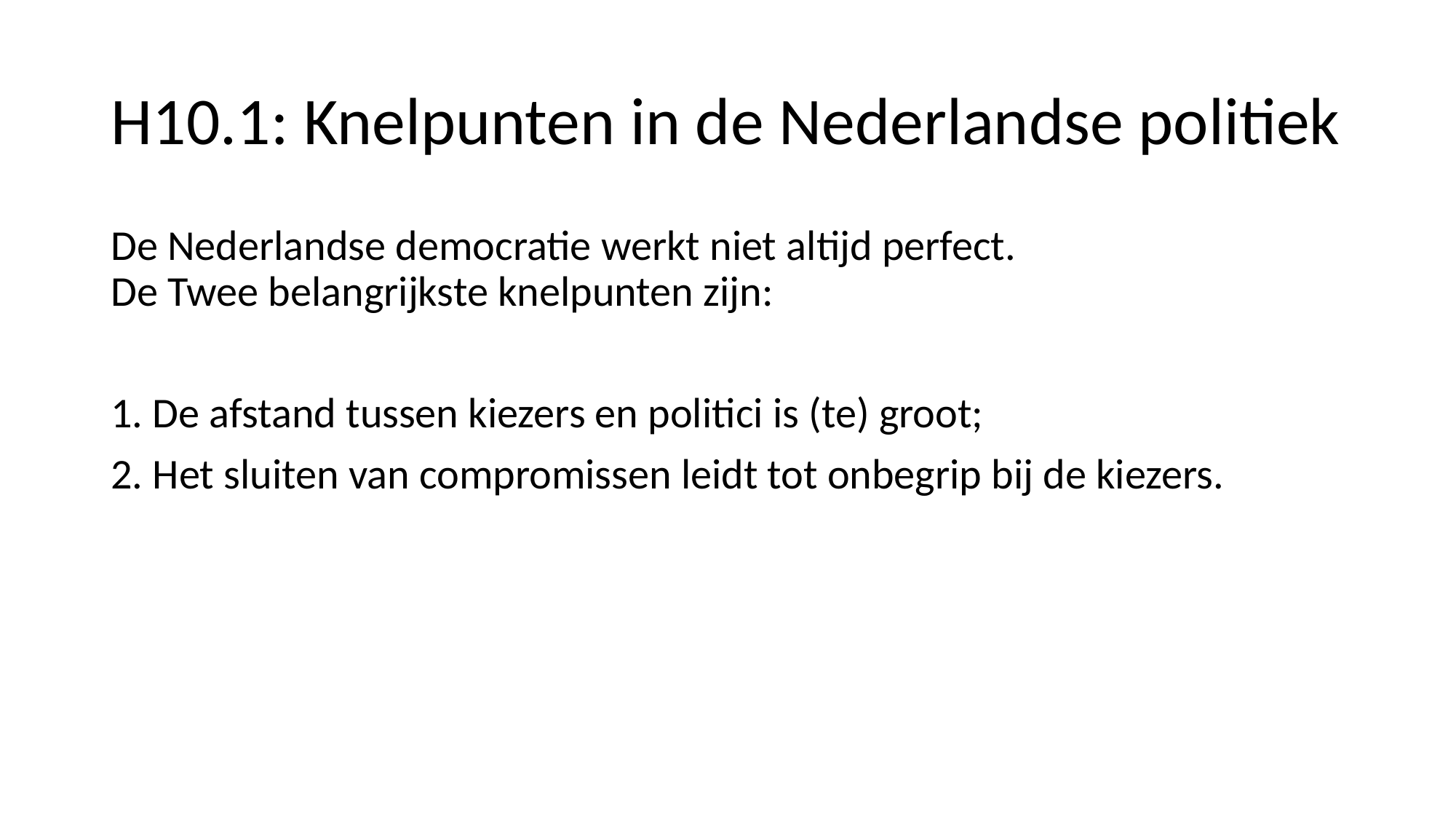

# H10.1: Knelpunten in de Nederlandse politiek
De Nederlandse democratie werkt niet altijd perfect.
De Twee belangrijkste knelpunten zijn:

1. De afstand tussen kiezers en politici is (te) groot;
2. Het sluiten van compromissen leidt tot onbegrip bij de kiezers.